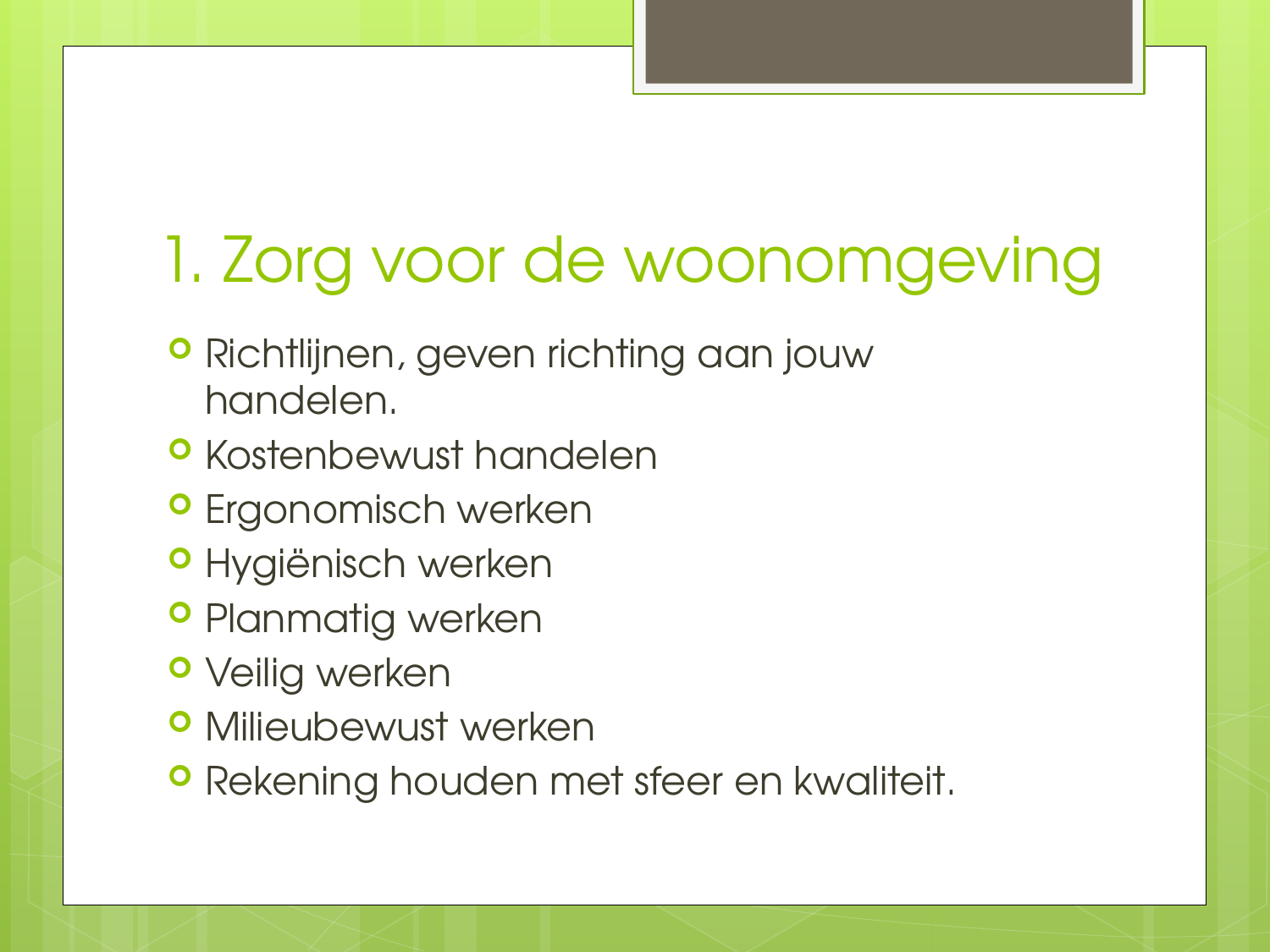

# 1. Zorg voor de woonomgeving
Richtlijnen, geven richting aan jouw handelen.
Kostenbewust handelen
Ergonomisch werken
Hygiënisch werken
Planmatig werken
Veilig werken
Milieubewust werken
Rekening houden met sfeer en kwaliteit.